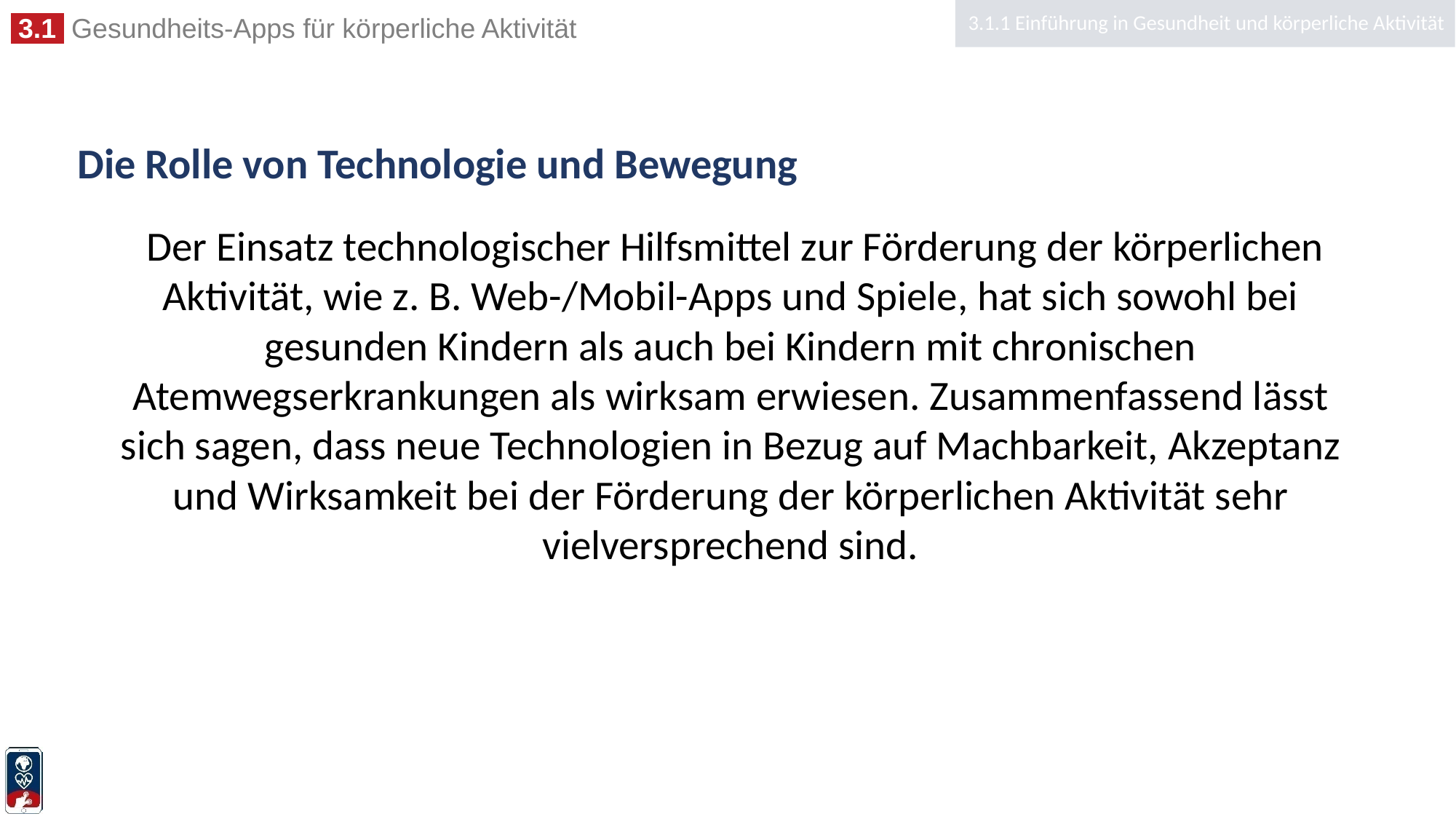

3.1.1 Einführung in Gesundheit und körperliche Aktivität
# Die Rolle von Technologie und Bewegung
 Der Einsatz technologischer Hilfsmittel zur Förderung der körperlichen Aktivität, wie z. B. Web-/Mobil-Apps und Spiele, hat sich sowohl bei gesunden Kindern als auch bei Kindern mit chronischen Atemwegserkrankungen als wirksam erwiesen. Zusammenfassend lässt sich sagen, dass neue Technologien in Bezug auf Machbarkeit, Akzeptanz und Wirksamkeit bei der Förderung der körperlichen Aktivität sehr vielversprechend sind.